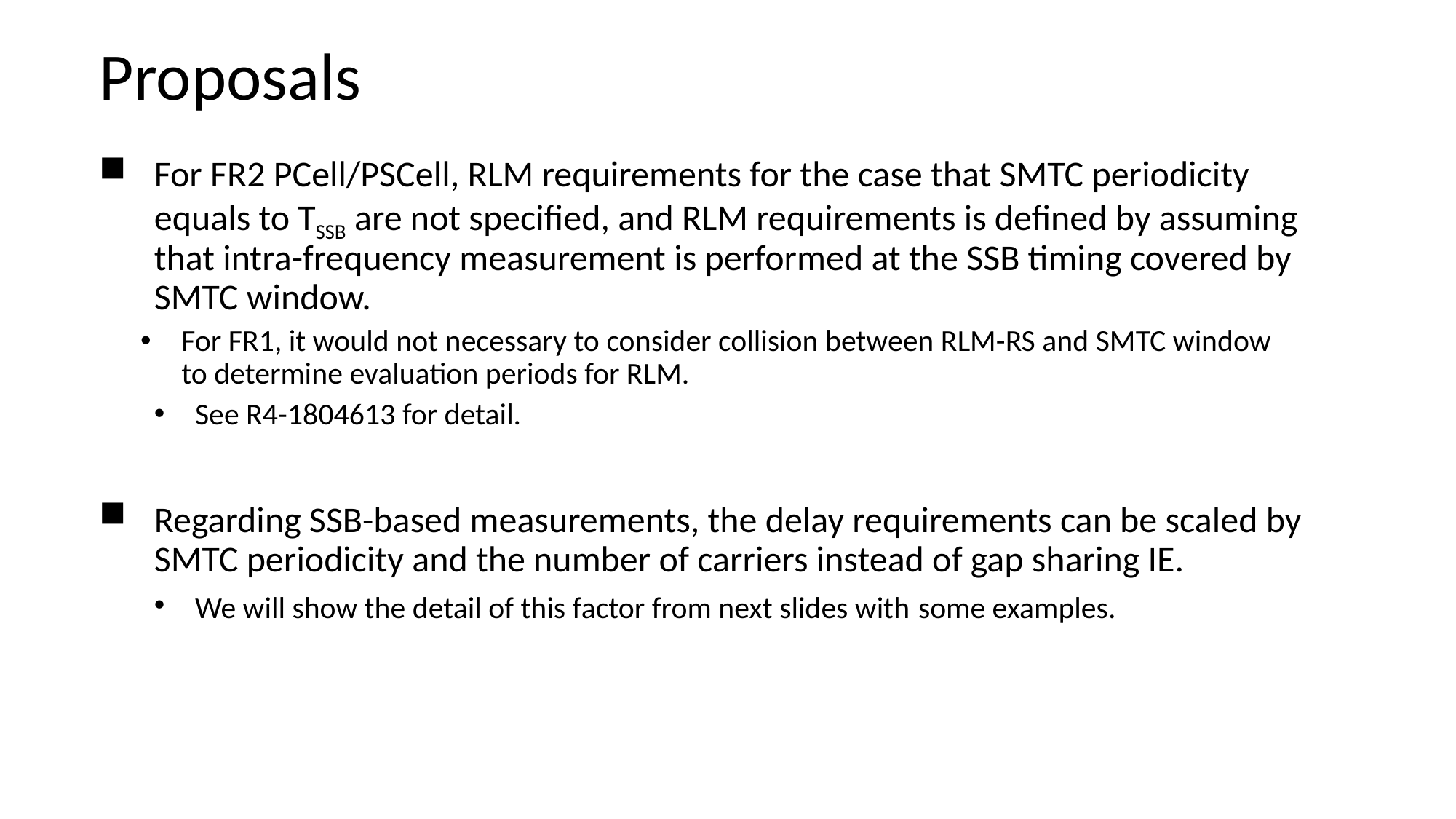

# Proposals
For FR2 PCell/PSCell, RLM requirements for the case that SMTC periodicity equals to TSSB are not specified, and RLM requirements is defined by assuming that intra-frequency measurement is performed at the SSB timing covered by SMTC window.
For FR1, it would not necessary to consider collision between RLM-RS and SMTC window to determine evaluation periods for RLM.
See R4-1804613 for detail.

Regarding SSB-based measurements, the delay requirements can be scaled by SMTC periodicity and the number of carriers instead of gap sharing IE.
We will show the detail of this factor from next slides with some examples.